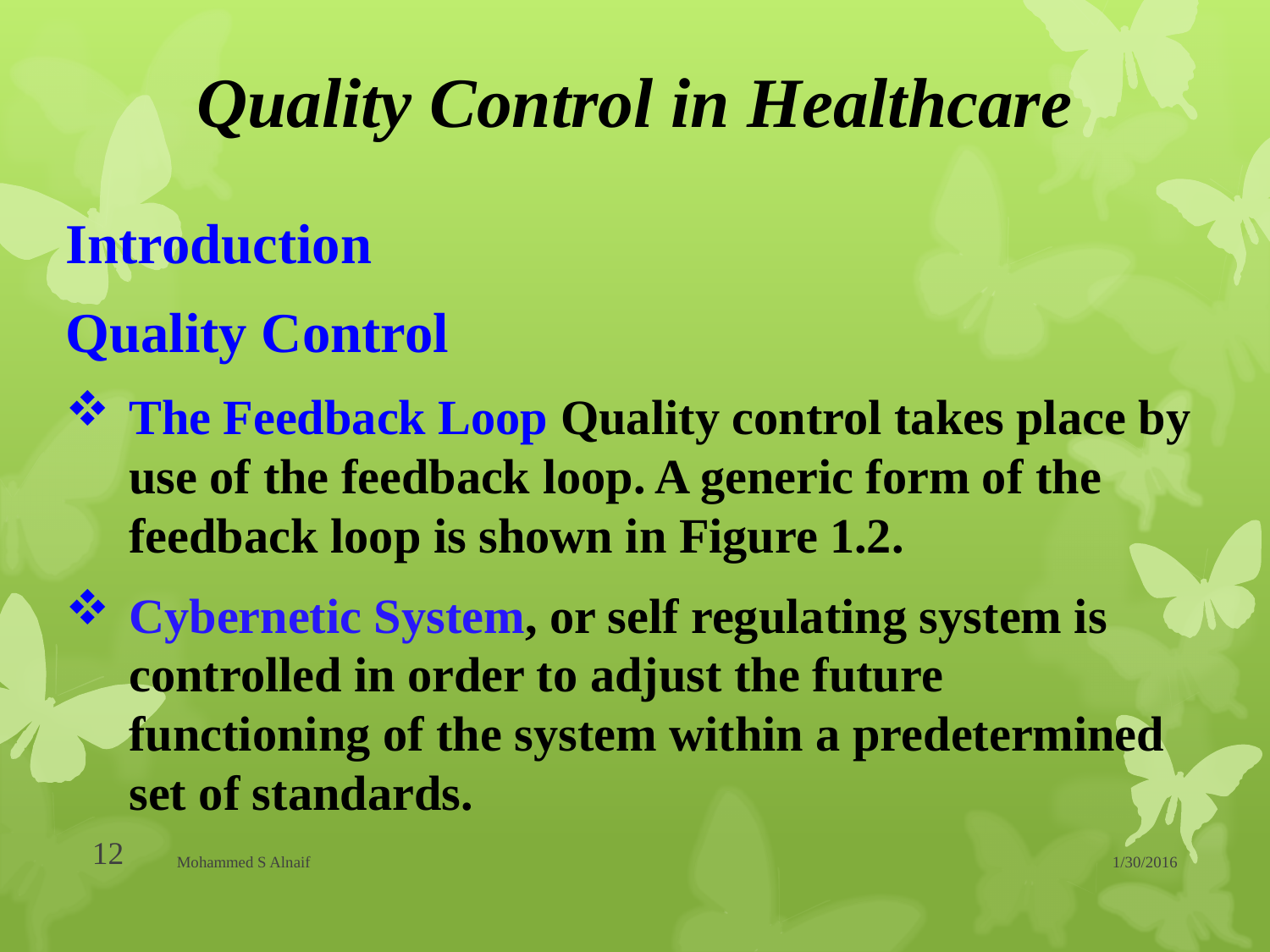

# Quality Control in Healthcare
Introduction
Quality Control
The Feedback Loop Quality control takes place by use of the feedback loop. A generic form of the feedback loop is shown in Figure 1.2.
Cybernetic System, or self regulating system is controlled in order to adjust the future functioning of the system within a predetermined set of standards.

12
Mohammed S Alnaif
1/30/2016